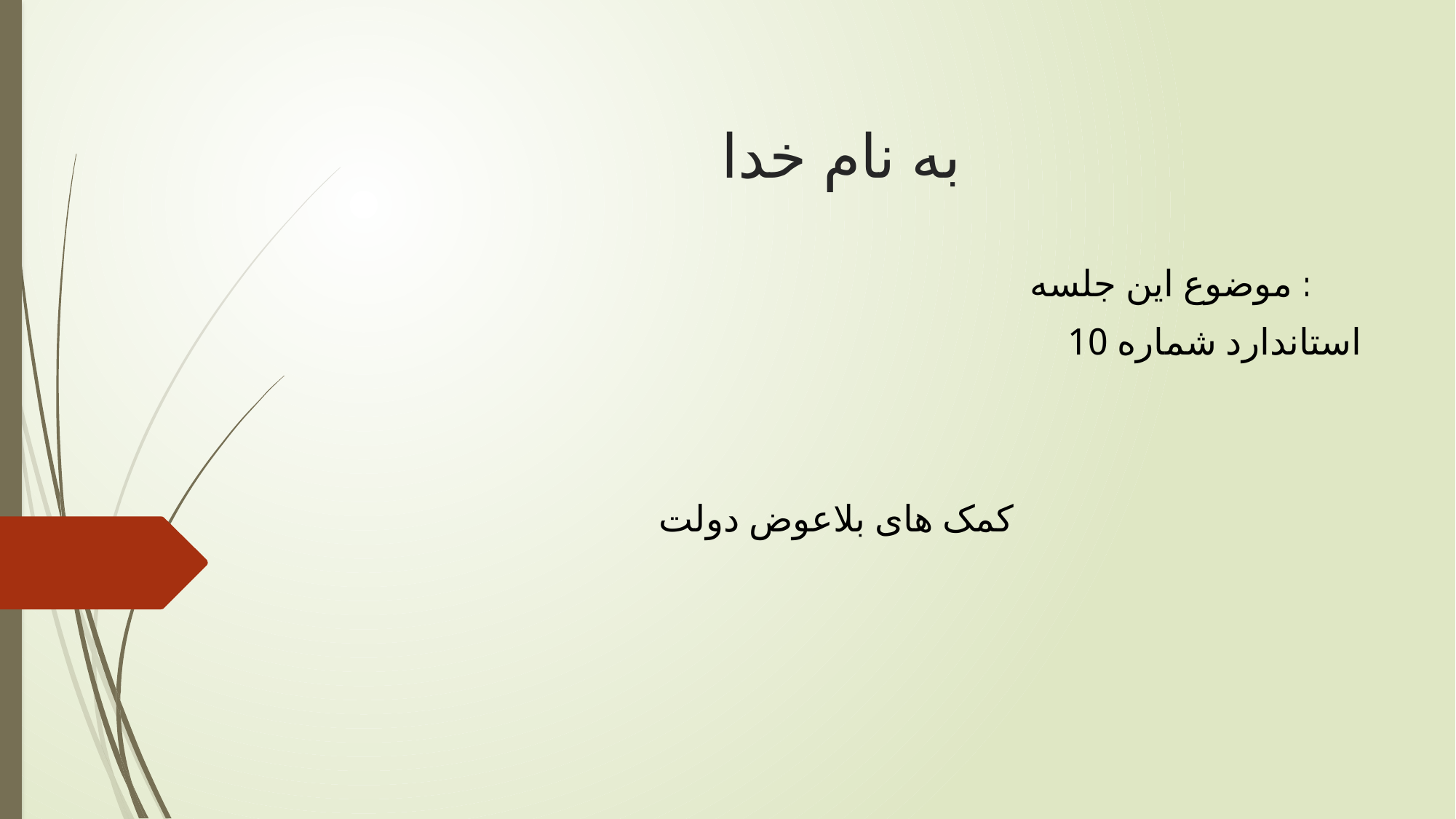

# به نام خدا
موضوع این جلسه :
استاندارد شماره 10

کمک های بلاعوض دولت